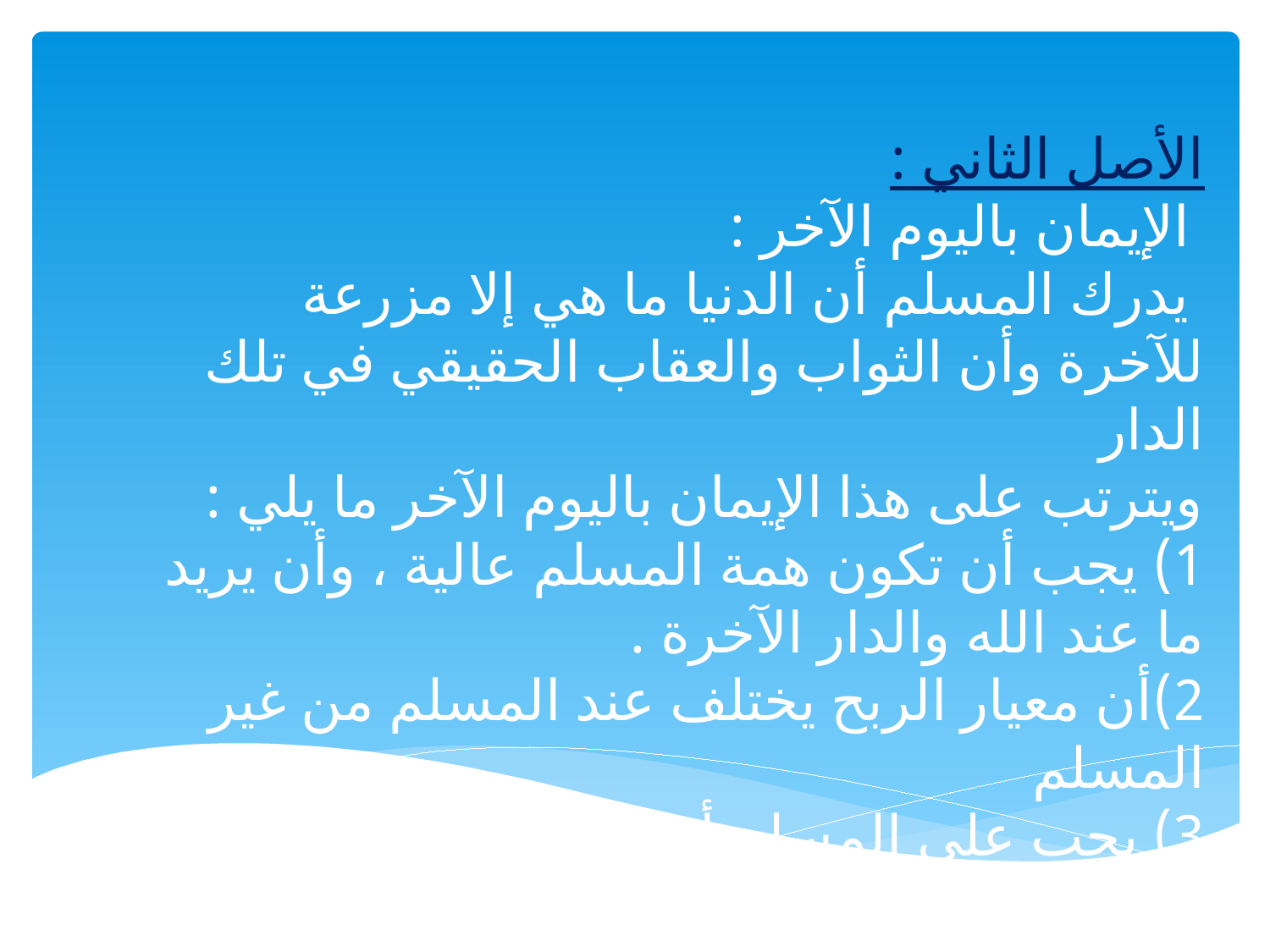

الأصل الثاني :
 الإيمان باليوم الآخر :
 يدرك المسلم أن الدنيا ما هي إلا مزرعة للآخرة وأن الثواب والعقاب الحقيقي في تلك الدار
ويترتب على هذا الإيمان باليوم الآخر ما يلي :
1) يجب أن تكون همة المسلم عالية ، وأن يريد ما عند الله والدار الآخرة .
2)أن معيار الربح يختلف عند المسلم من غير المسلم
3) يجب على المسلم أن يراقب نفسه وتصرفاته فلا يأخذ إلا حقه ولا يعتدي على حق غيره .
#